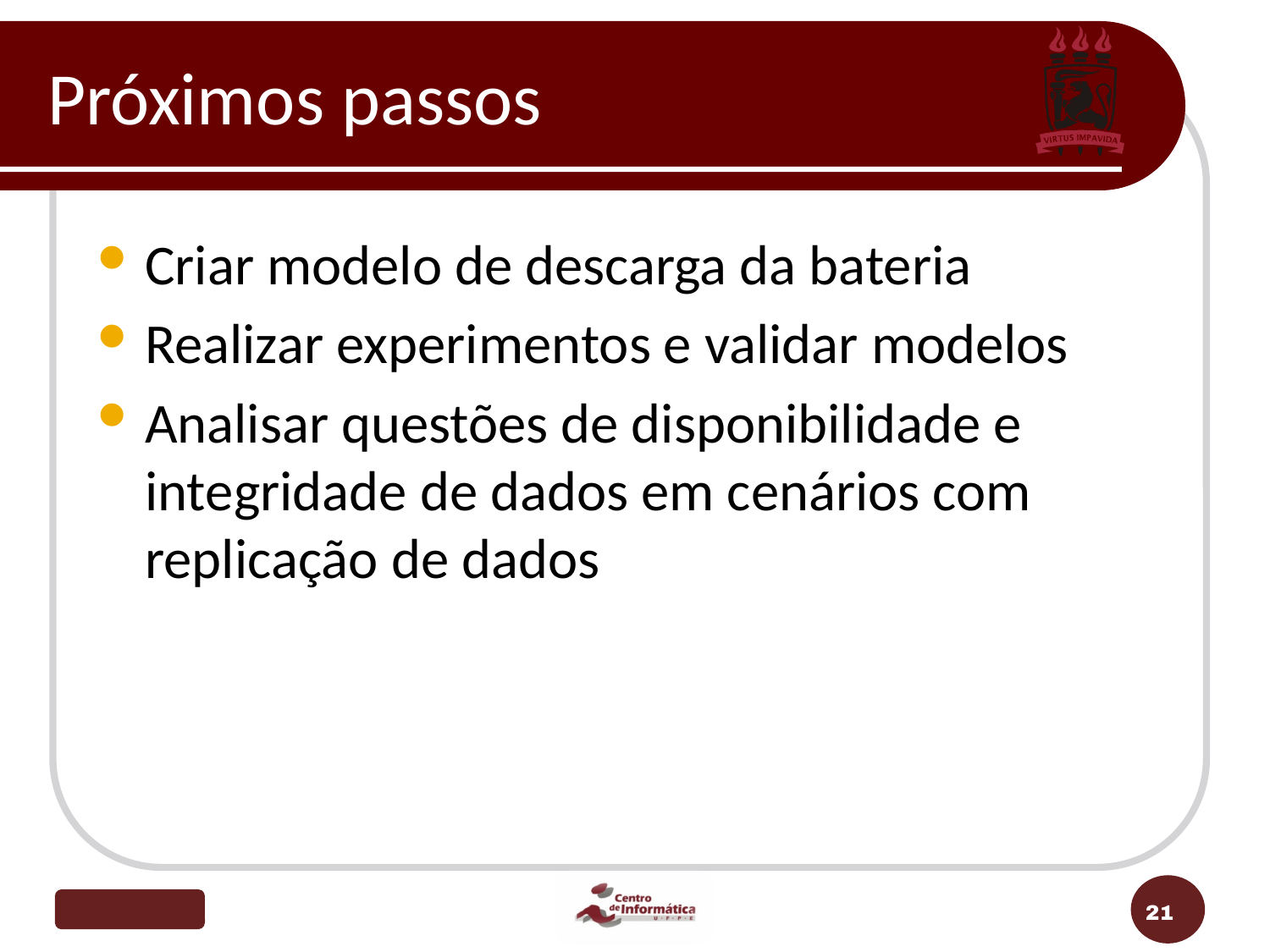

# Próximos passos
Criar modelo de descarga da bateria
Realizar experimentos e validar modelos
Analisar questões de disponibilidade e integridade de dados em cenários com replicação de dados

21